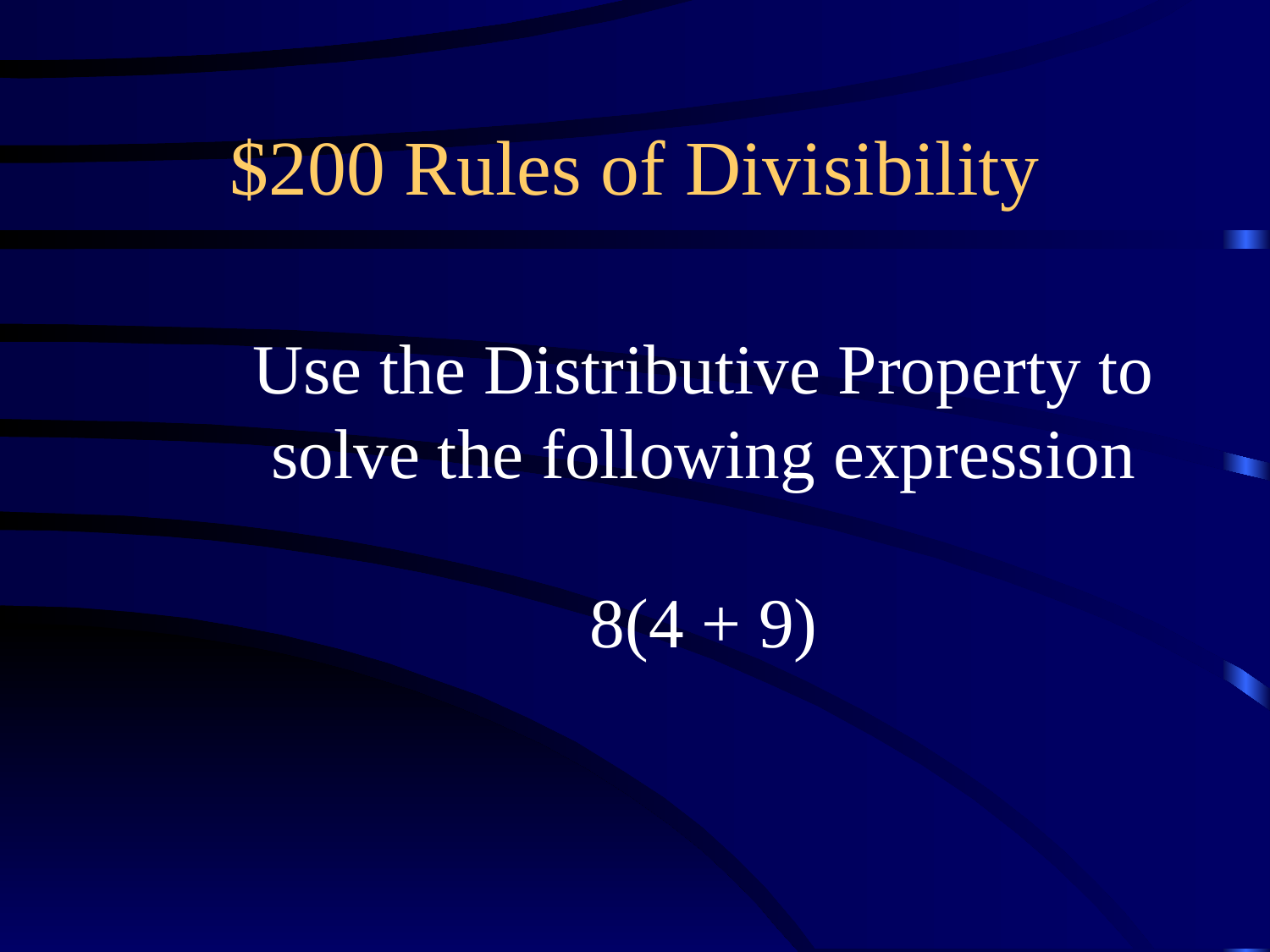

# $200 Rules of Divisibility
Use the Distributive Property to solve the following expression

8(4 + 9)